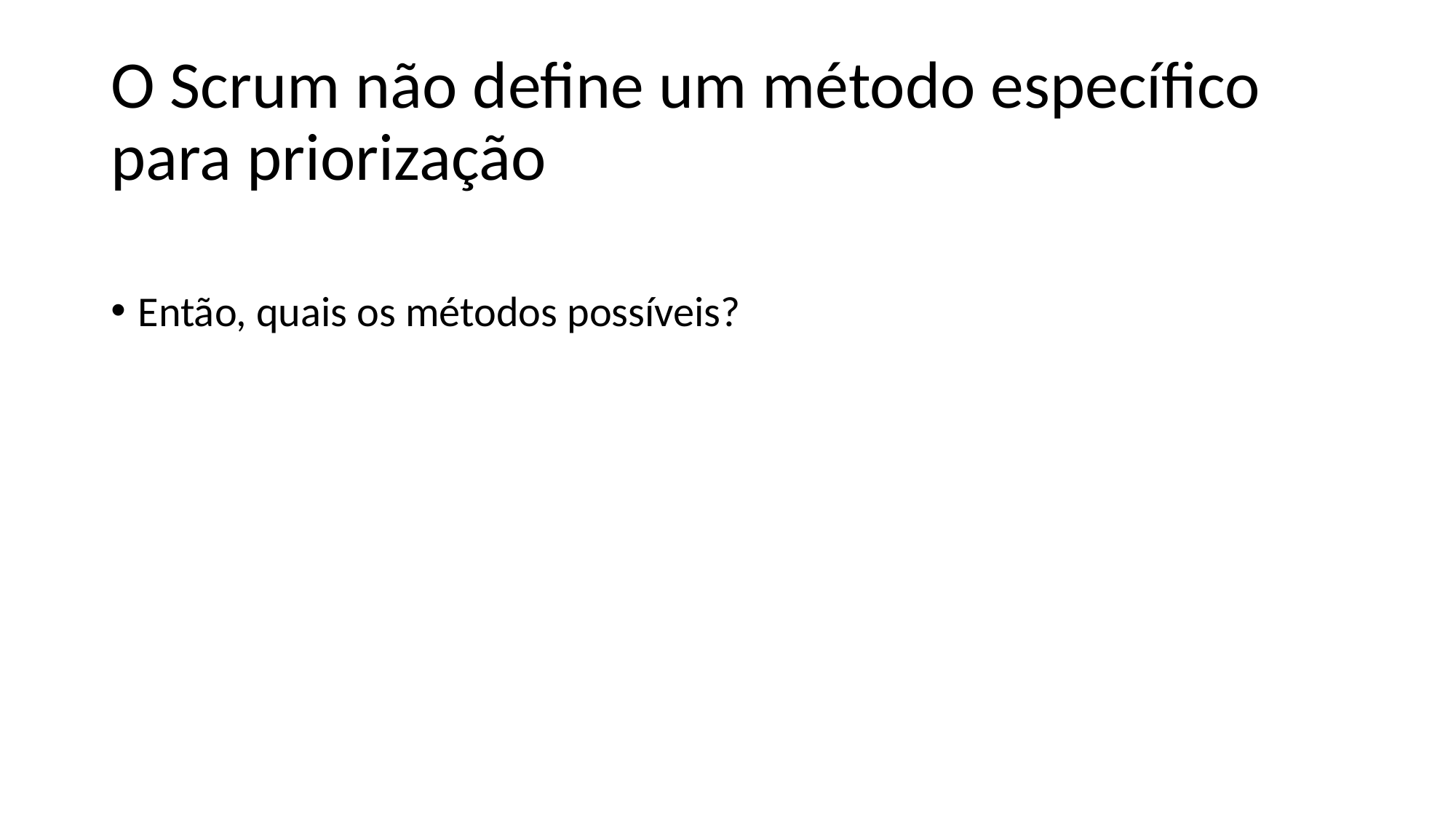

# O Scrum não define um método específico para priorização

Então, quais os métodos possíveis?